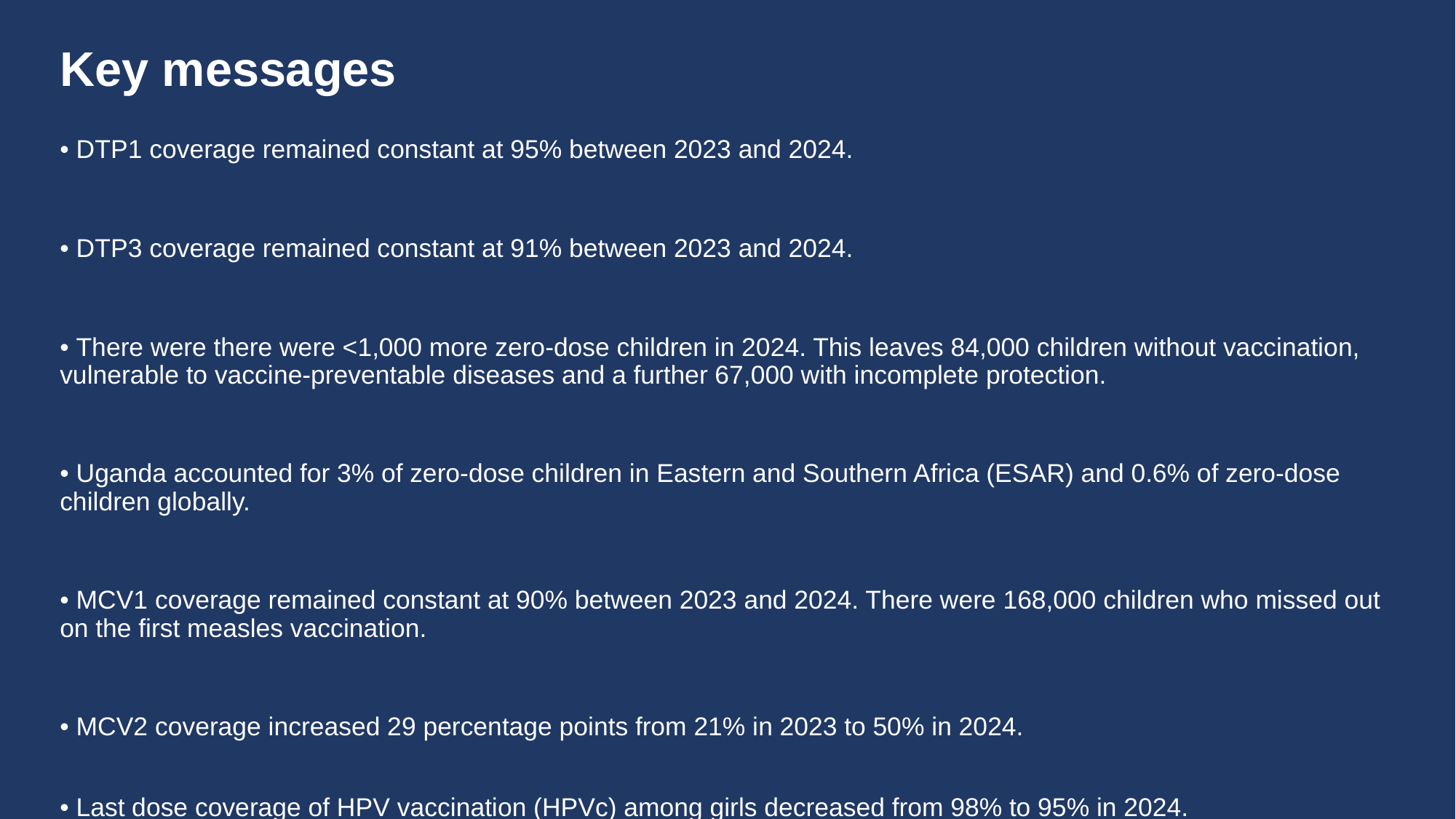

# Key messages
• DTP1 coverage remained constant at 95% between 2023 and 2024.

• DTP3 coverage remained constant at 91% between 2023 and 2024.

• There were there were <1,000 more zero-dose children in 2024. This leaves 84,000 children without vaccination, vulnerable to vaccine-preventable diseases and a further 67,000 with incomplete protection.

• Uganda accounted for 3% of zero-dose children in Eastern and Southern Africa (ESAR) and 0.6% of zero-dose children globally.

• MCV1 coverage remained constant at 90% between 2023 and 2024. There were 168,000 children who missed out on the first measles vaccination.

• MCV2 coverage increased 29 percentage points from 21% in 2023 to 50% in 2024.

• Last dose coverage of HPV vaccination (HPVc) among girls decreased from 98% to 95% in 2024.